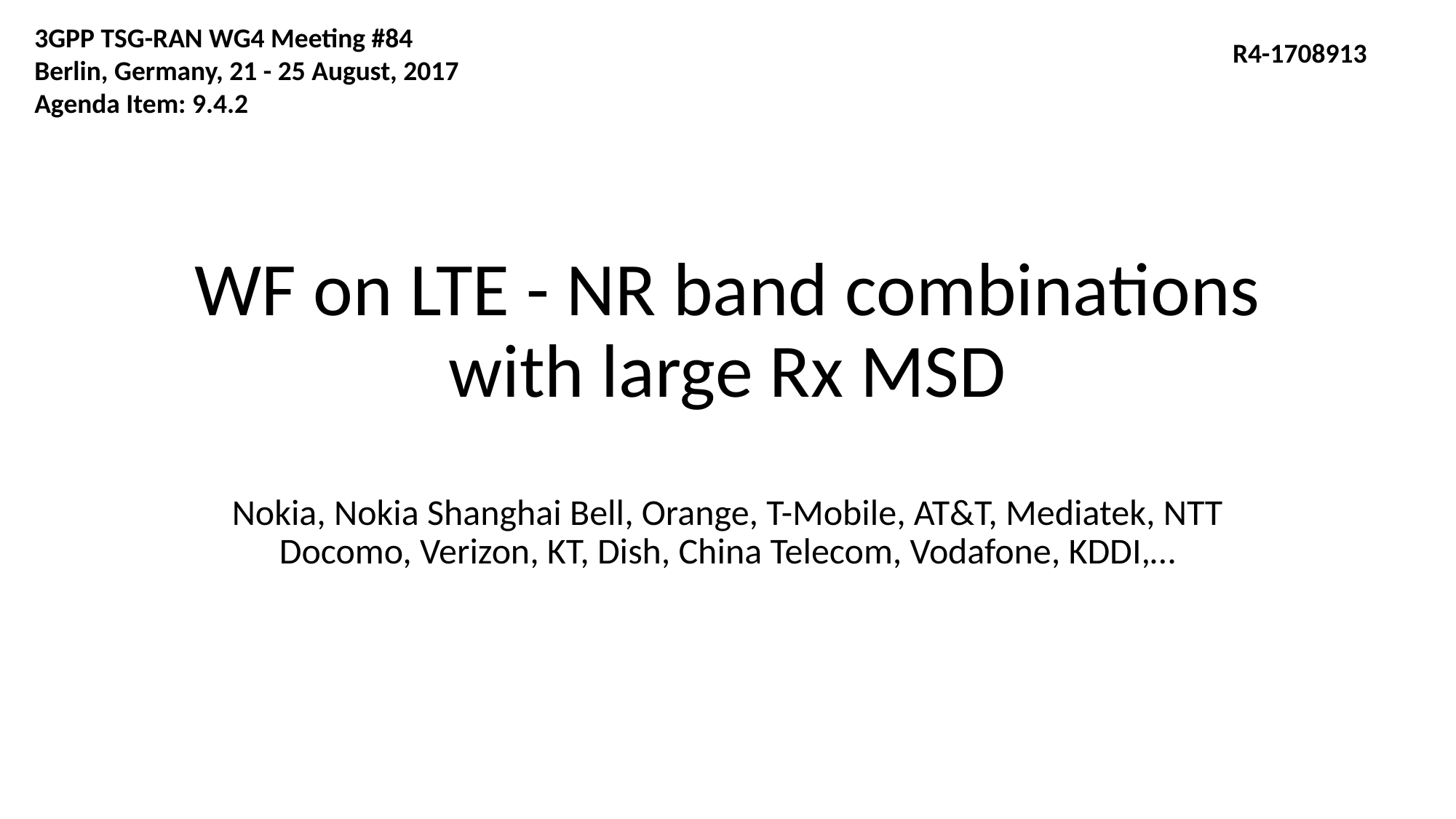

3GPP TSG-RAN WG4 Meeting #84                                                    Berlin, Germany, 21 - 25 August, 2017
Agenda Item: 9.4.2

R4-1708913
# WF on LTE - NR band combinations with large Rx MSD
Nokia, Nokia Shanghai Bell, Orange, T-Mobile, AT&T, Mediatek, NTT Docomo, Verizon, KT, Dish, China Telecom, Vodafone, KDDI,…